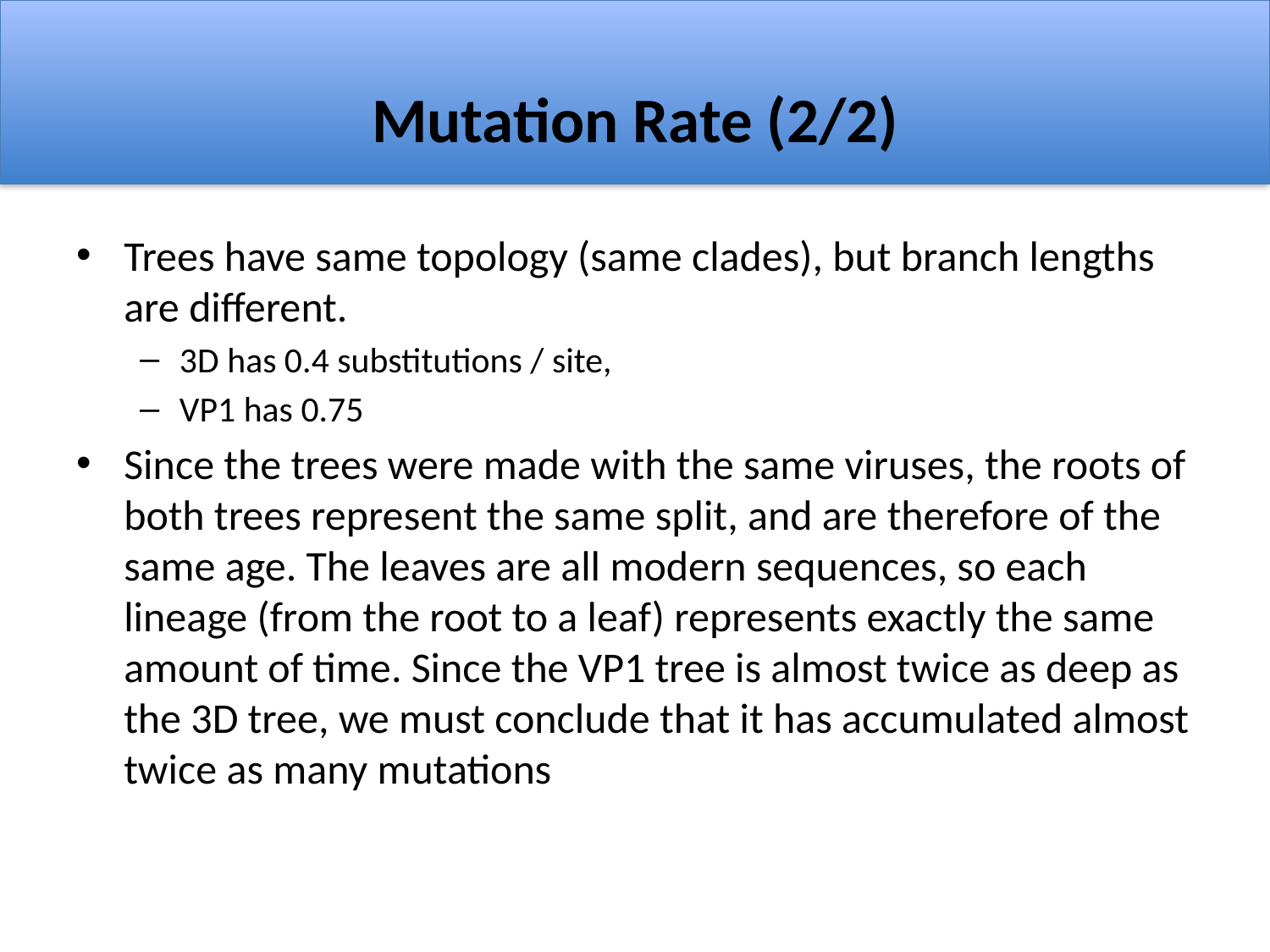

# Mutation Rate (2/2)
Trees have same topology (same clades), but branch lengths are different.
3D has 0.4 substitutions / site,
VP1 has 0.75
Since the trees were made with the same viruses, the roots of both trees represent the same split, and are therefore of the same age. The leaves are all modern sequences, so each lineage (from the root to a leaf) represents exactly the same amount of time. Since the VP1 tree is almost twice as deep as the 3D tree, we must conclude that it has accumulated almost twice as many mutations